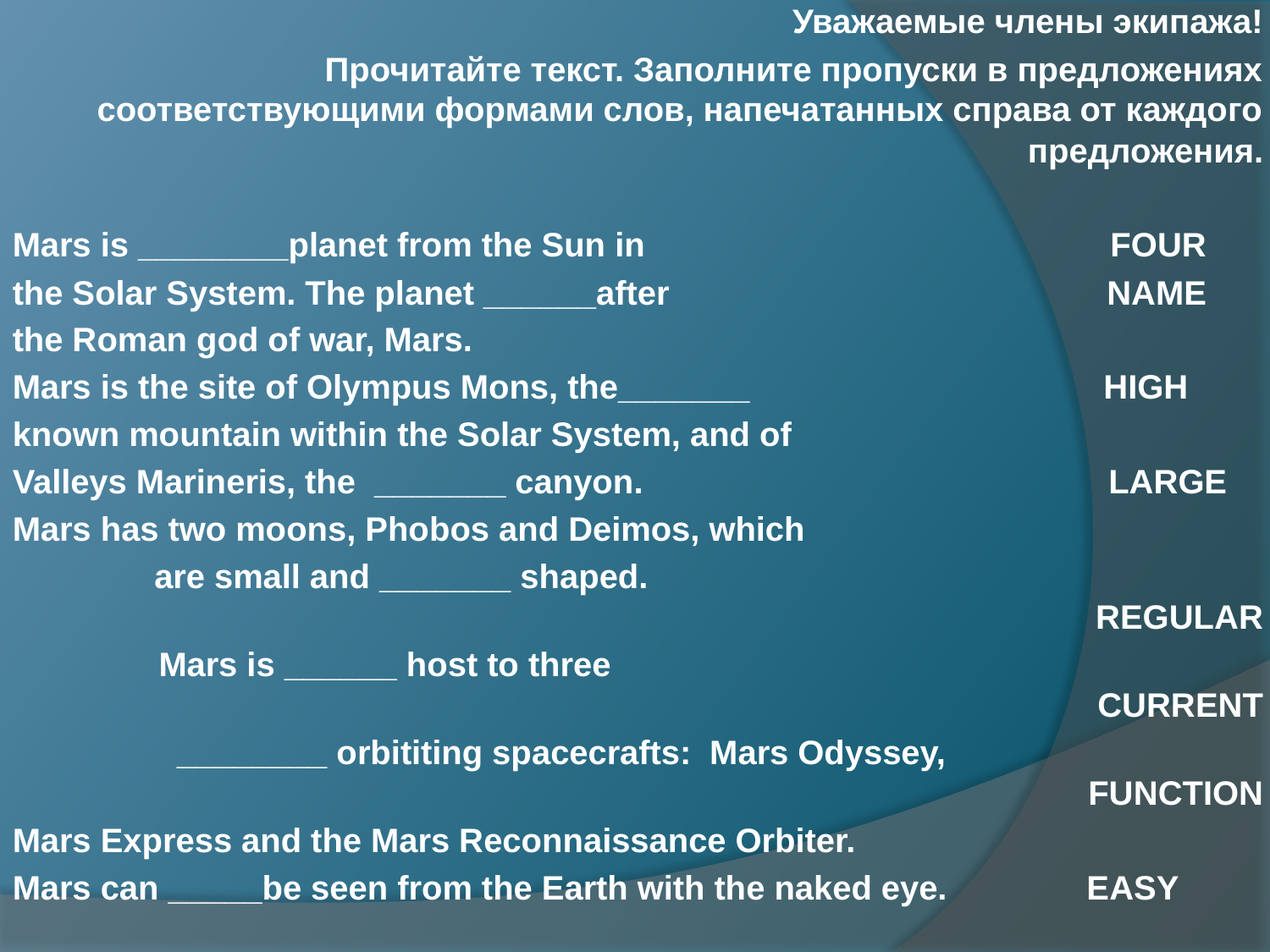

Уважаемые члены экипажа!
Прочитайте текст. Заполните пропуски в предложениях соответствующими формами слов, напечатанных справа от каждого предложения.

Mars is ________planet from the Sun in                                                  FOUR
the Solar System. The planet ______after                                               NAME
the Roman god of war, Mars.
Mars is the site of Olympus Mons, the_______                                      HIGH
known mountain within the Solar System, and of
Valleys Marineris, the  _______ canyon.                                                  LARGE
Mars has two moons, Phobos and Deimos, which
are small and _______ shaped.                                                                   REGULAR
Mars is ______ host to three                                                                       CURRENT
________ orbititing spacecrafts:  Mars Odyssey,                                   FUNCTION
Mars Express and the Mars Reconnaissance Orbiter.
Mars can _____be seen from the Earth with the naked eye.               EASY